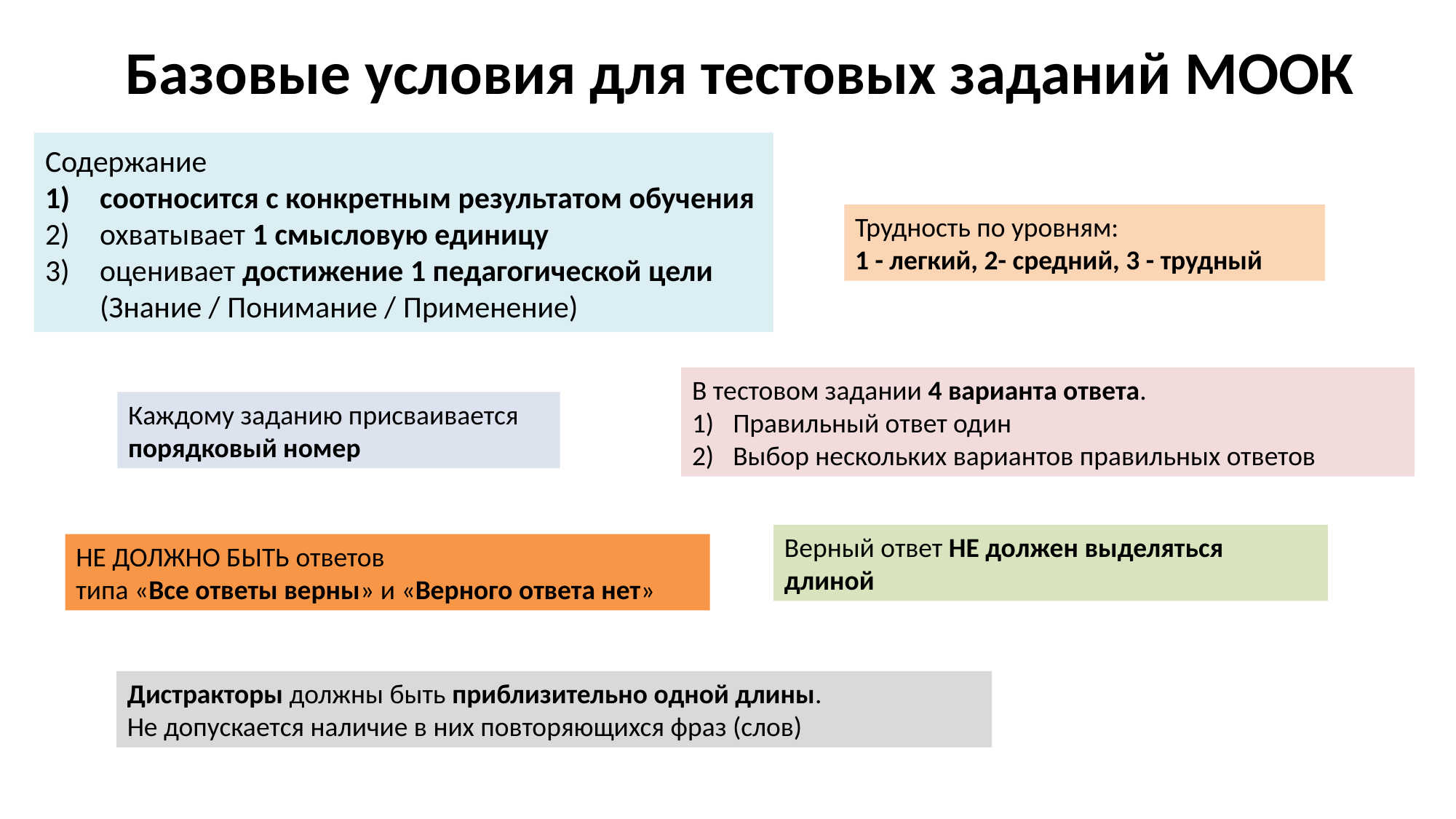

Базовые условия для тестовых заданий МООК
Содержание
соотносится с конкретным результатом обучения
охватывает 1 смысловую единицу
оценивает достижение 1 педагогической цели (Знание / Понимание / Применение)
Трудность по уровням:
1 - легкий, 2- средний, 3 - трудный
В тестовом задании 4 варианта ответа.
Правильный ответ один
Выбор нескольких вариантов правильных ответов
Каждому заданию присваивается порядковый номер
Верный ответ НЕ должен выделяться длиной
НЕ ДОЛЖНО БЫТЬ ответов
типа «Все ответы верны» и «Верного ответа нет»
Дистракторы должны быть приблизительно одной длины.
Не допускается наличие в них повторяющихся фраз (слов)